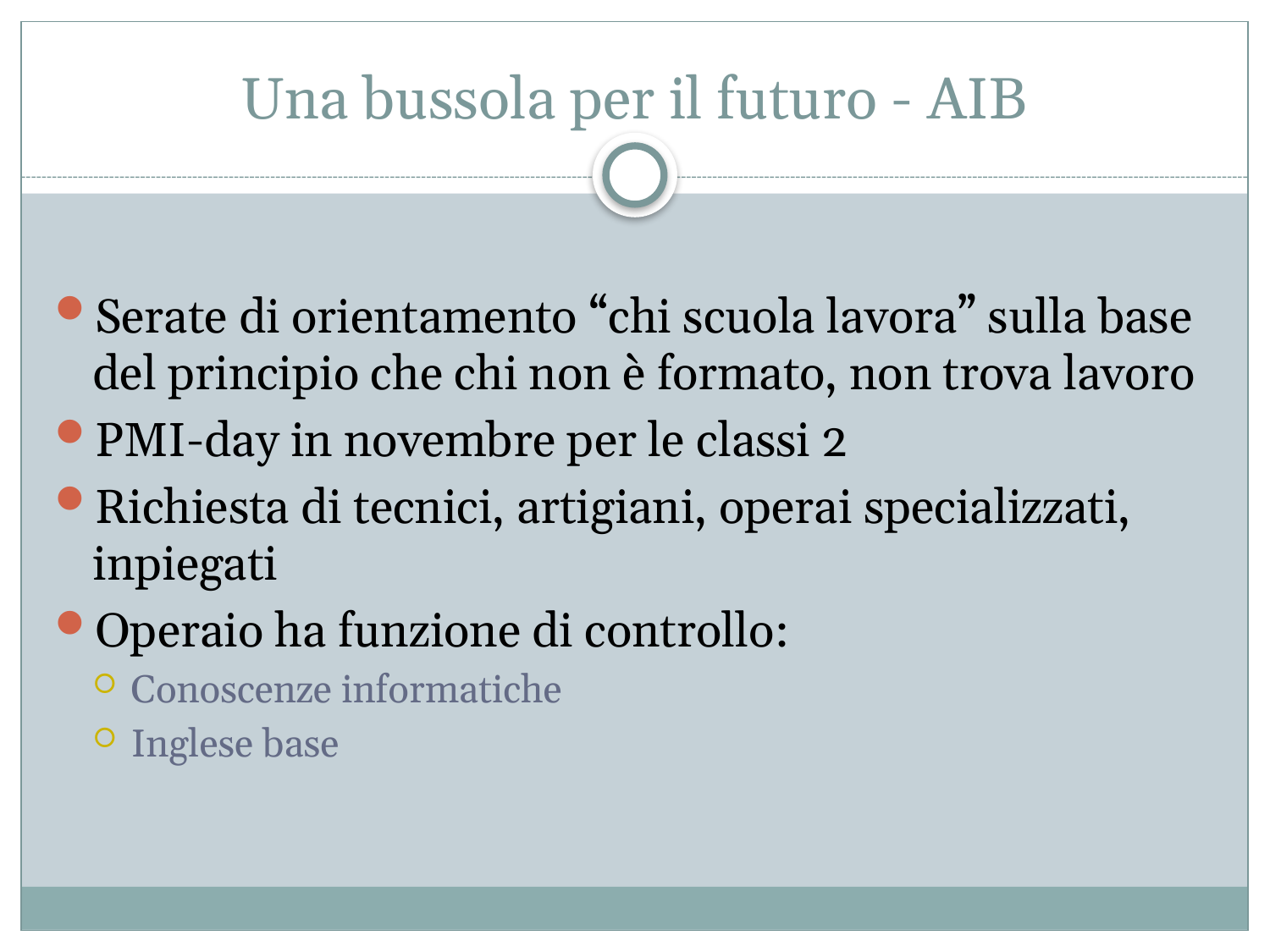

# Una bussola per il futuro - AIB

Serate di orientamento “chi scuola lavora” sulla base del principio che chi non è formato, non trova lavoro
PMI-day in novembre per le classi 2
Richiesta di tecnici, artigiani, operai specializzati, inpiegati
Operaio ha funzione di controllo:
Conoscenze informatiche
Inglese base